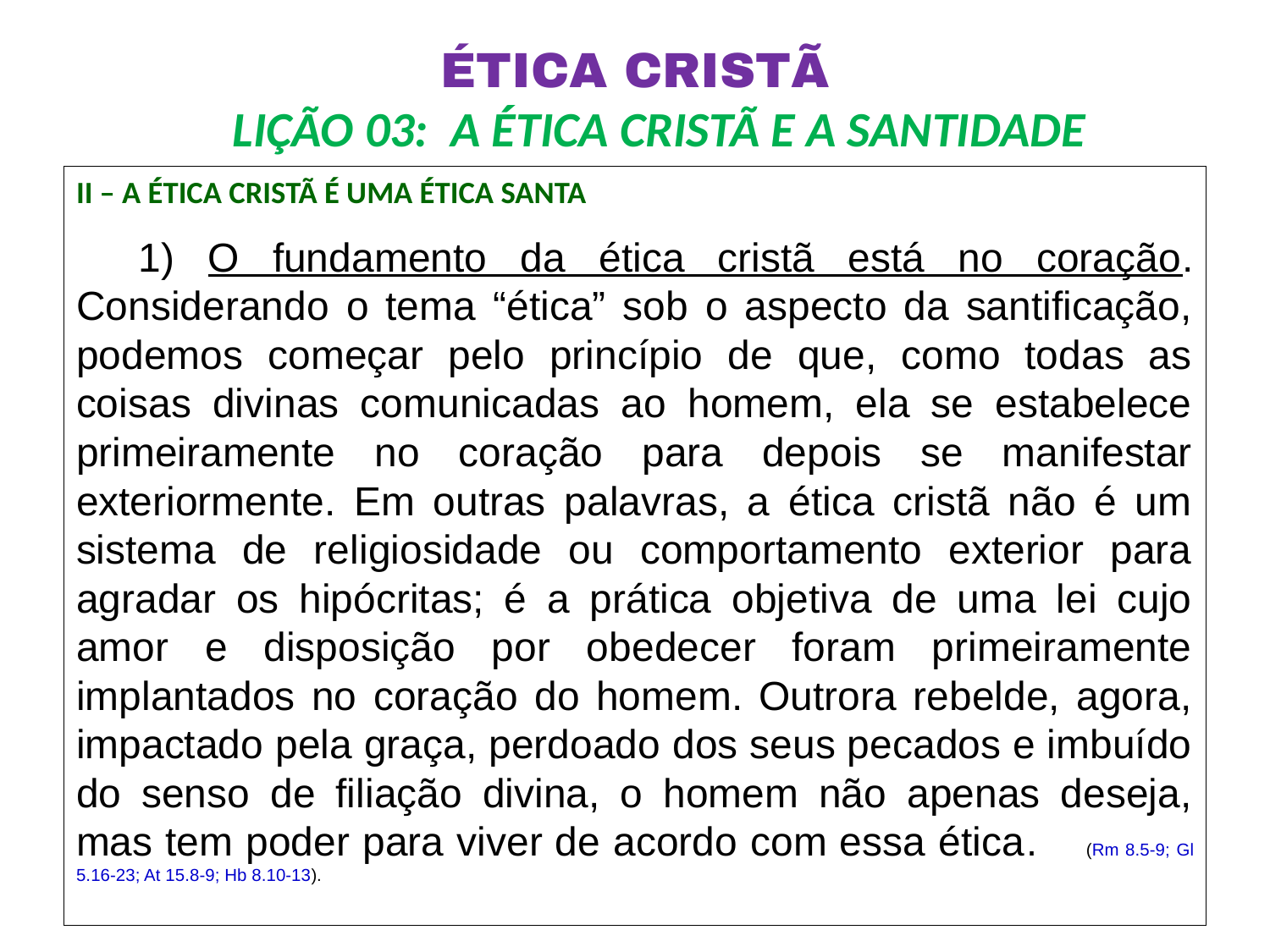

# ÉTICA CRISTÃ LIÇÃO 03:  A ÉTICA CRISTÃ E A SANTIDADE
II – A ÉTICA CRISTÃ É UMA ÉTICA SANTA

	1) O fundamento da ética cristã está no coração. Considerando o tema “ética” sob o aspecto da santificação, podemos começar pelo princípio de que, como todas as coisas divinas comunicadas ao homem, ela se estabelece primeiramente no coração para depois se manifestar exteriormente. Em outras palavras, a ética cristã não é um sistema de religiosidade ou comportamento exterior para agradar os hipócritas; é a prática objetiva de uma lei cujo amor e disposição por obedecer foram primeiramente implantados no coração do homem. Outrora rebelde, agora, impactado pela graça, perdoado dos seus pecados e imbuído do senso de filiação divina, o homem não apenas deseja, mas tem poder para viver de acordo com essa ética.	(Rm 8.5-9; Gl 5.16-23; At 15.8-9; Hb 8.10-13).